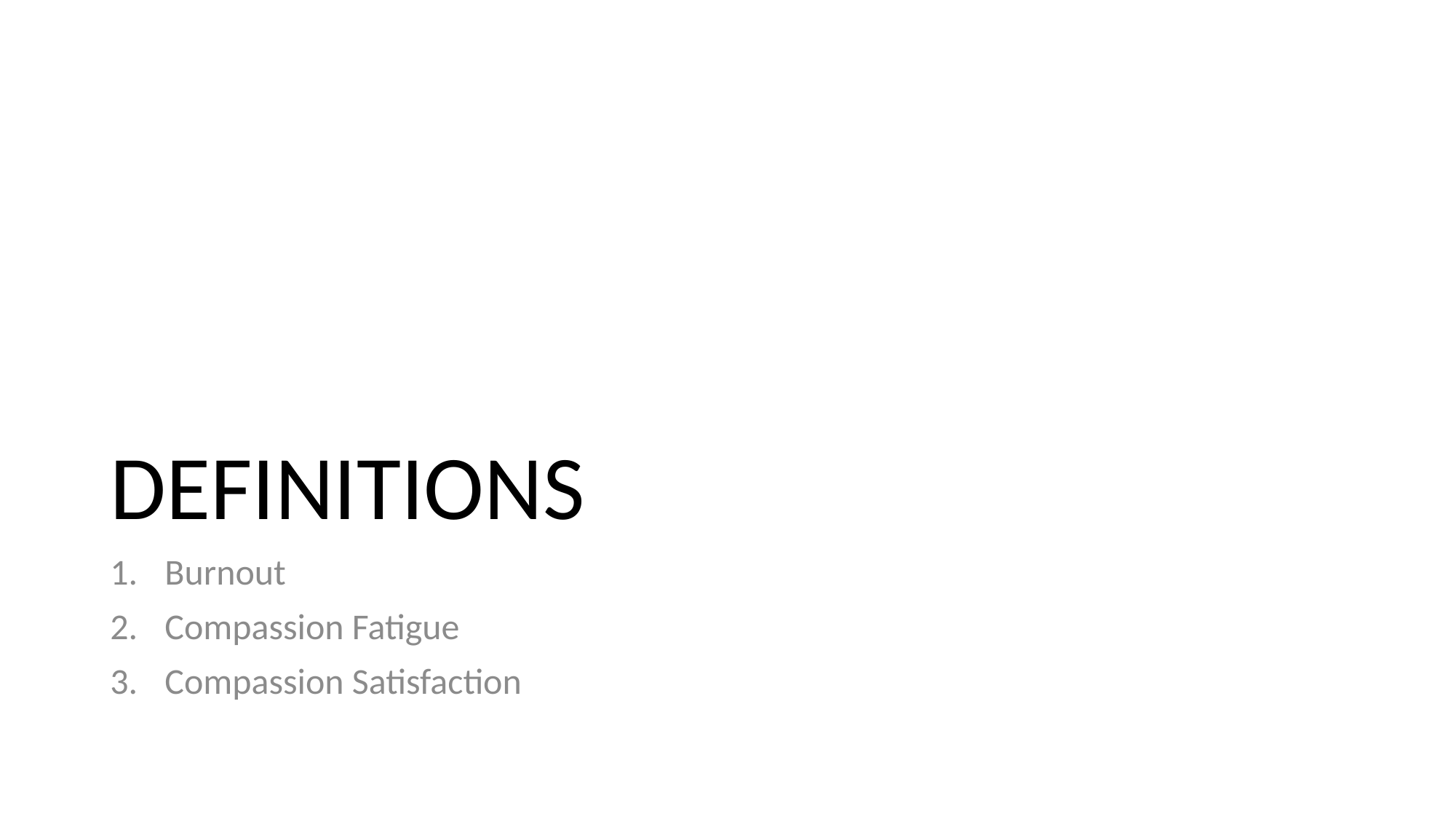

# DEFINITIONS
Burnout
Compassion Fatigue
Compassion Satisfaction